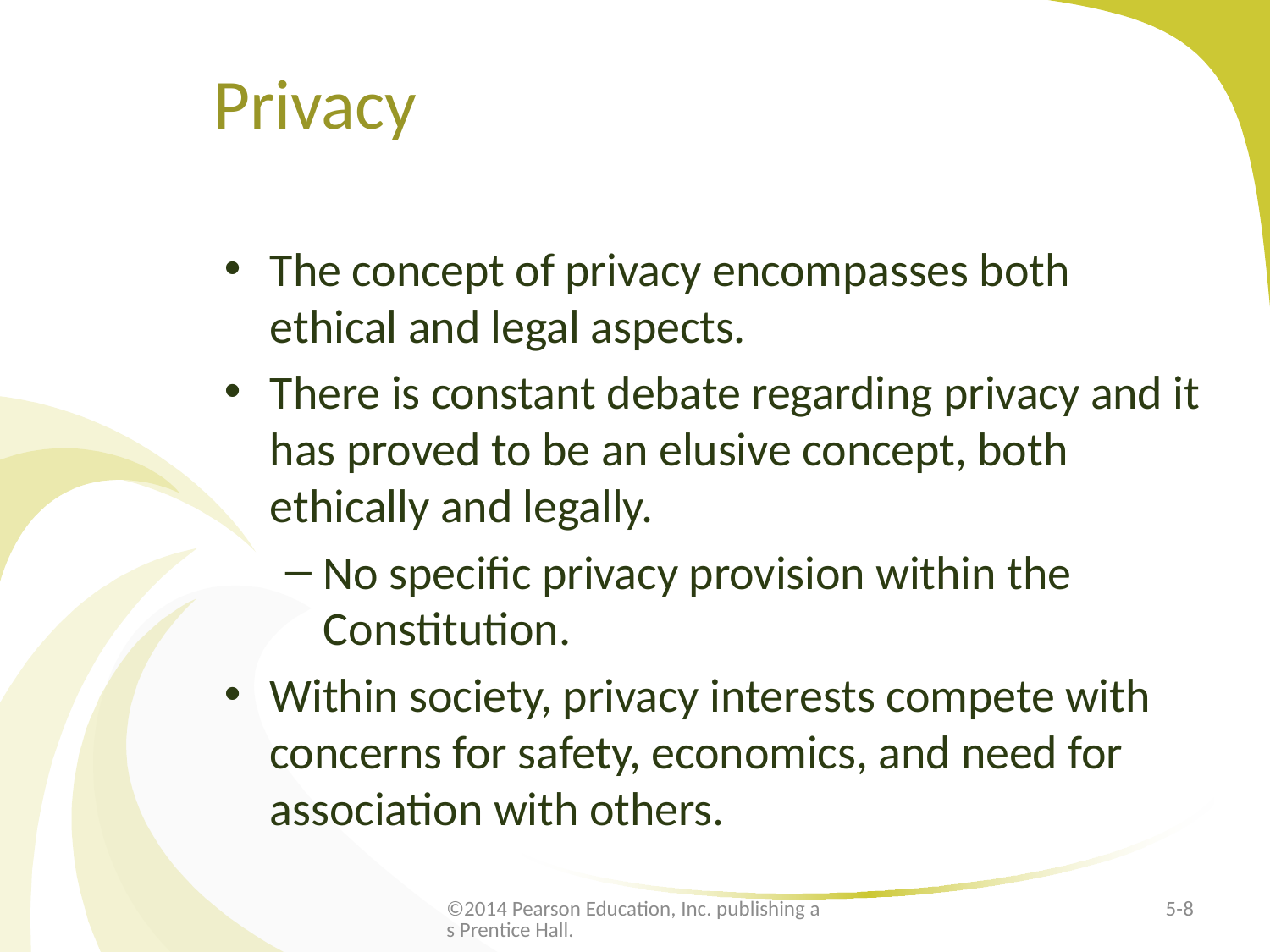

# Privacy
The concept of privacy encompasses both ethical and legal aspects.
There is constant debate regarding privacy and it has proved to be an elusive concept, both ethically and legally.
No specific privacy provision within the Constitution.
Within society, privacy interests compete with concerns for safety, economics, and need for association with others.

©2014 Pearson Education, Inc. publishing as Prentice Hall.
5-8